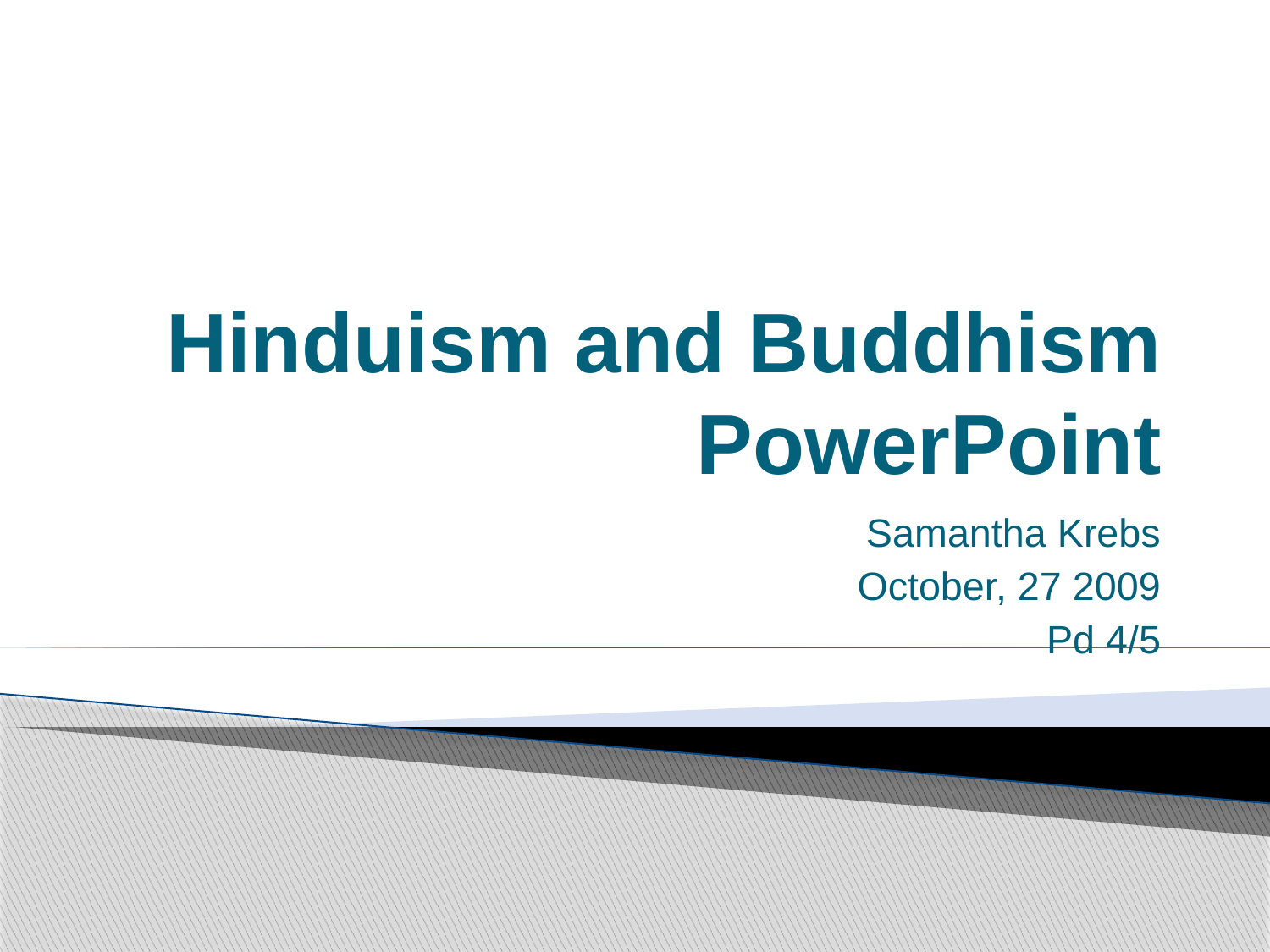

# Hinduism and Buddhism PowerPoint
Samantha Krebs
October, 27 2009
Pd 4/5